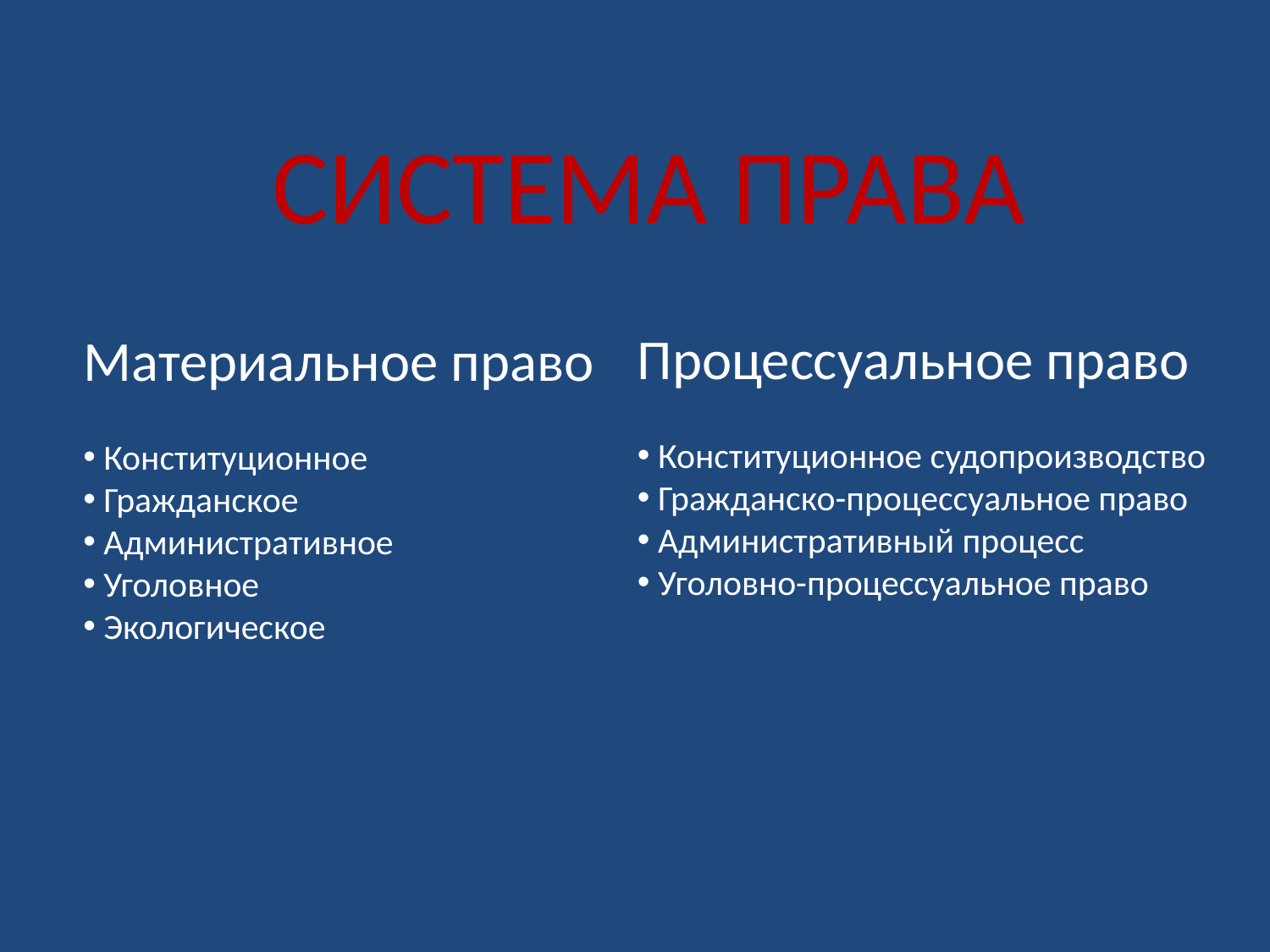

# СИСТЕМА ПРАВА
Процессуальное право

 Конституционное судопроизводство
 Гражданско-процессуальное право
 Административный процесс
 Уголовно-процессуальное право

Материальное право

 Конституционное
 Гражданское
 Административное
 Уголовное
 Экологическое